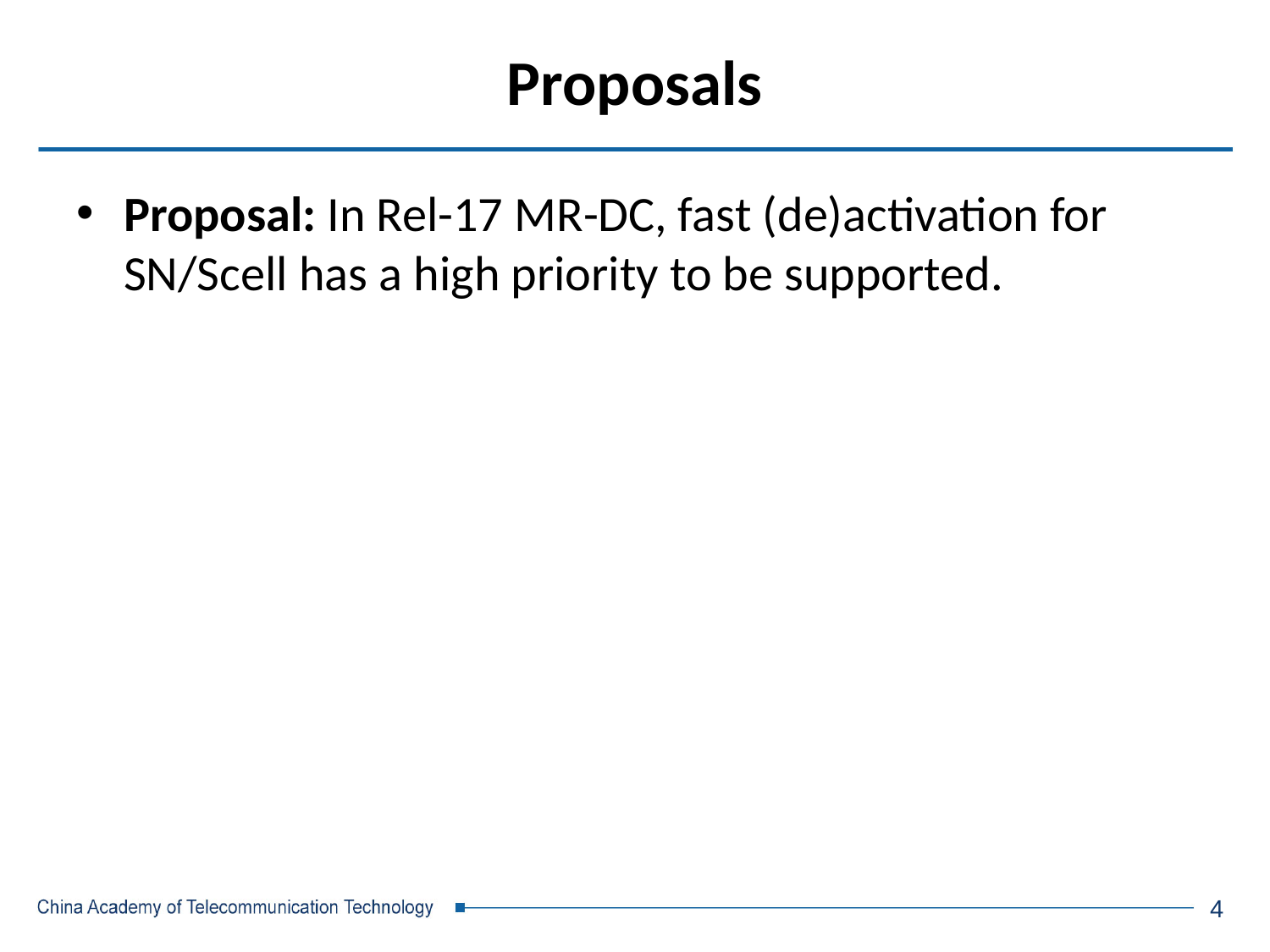

# Proposals
Proposal: In Rel-17 MR-DC, fast (de)activation for SN/Scell has a high priority to be supported.

4